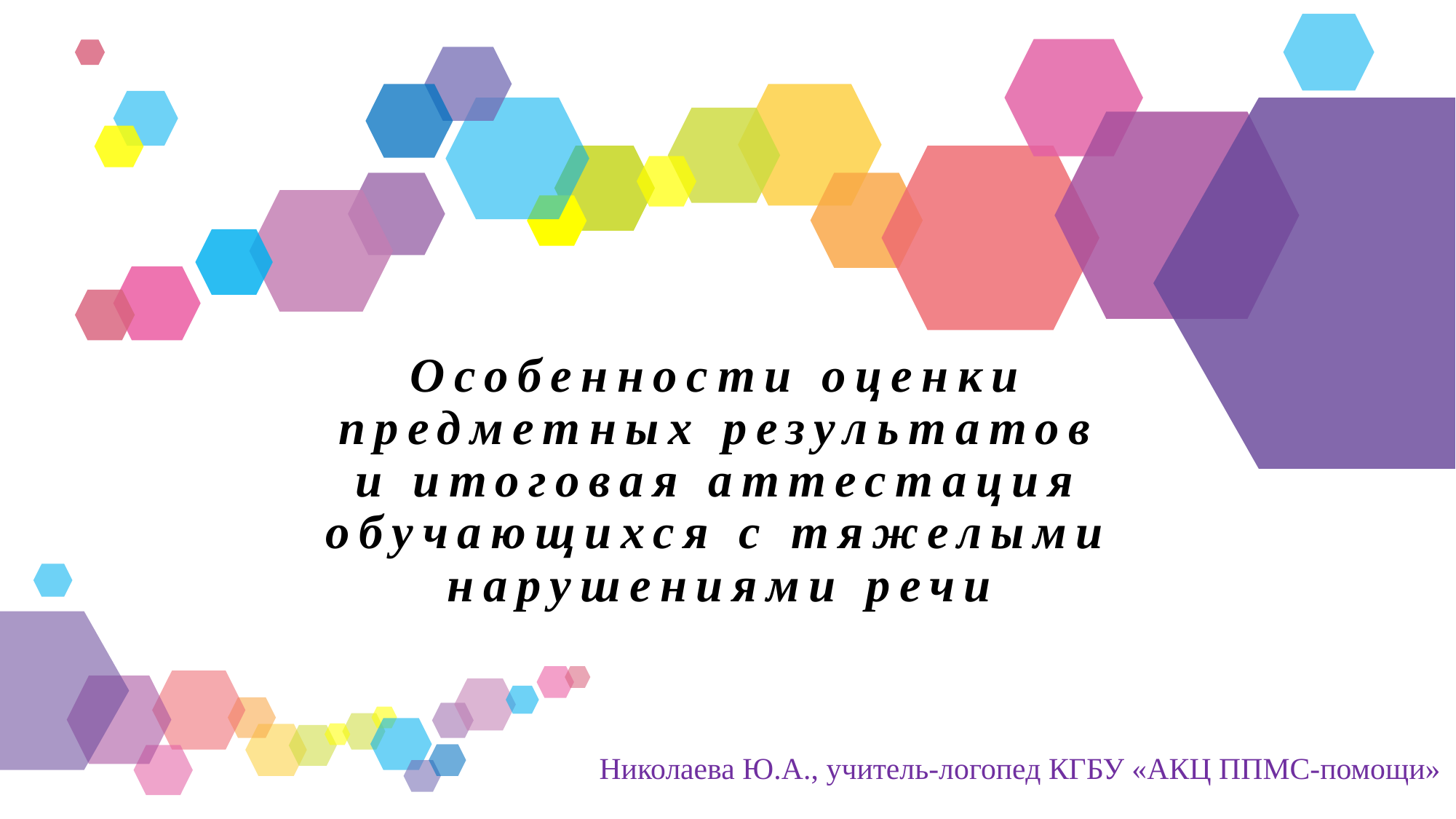

# Особенности оценки предметных результатов и итоговая аттестация обучающихся с тяжелыми нарушениями речи
Николаева Ю.А., учитель-логопед КГБУ «АКЦ ППМС-помощи»